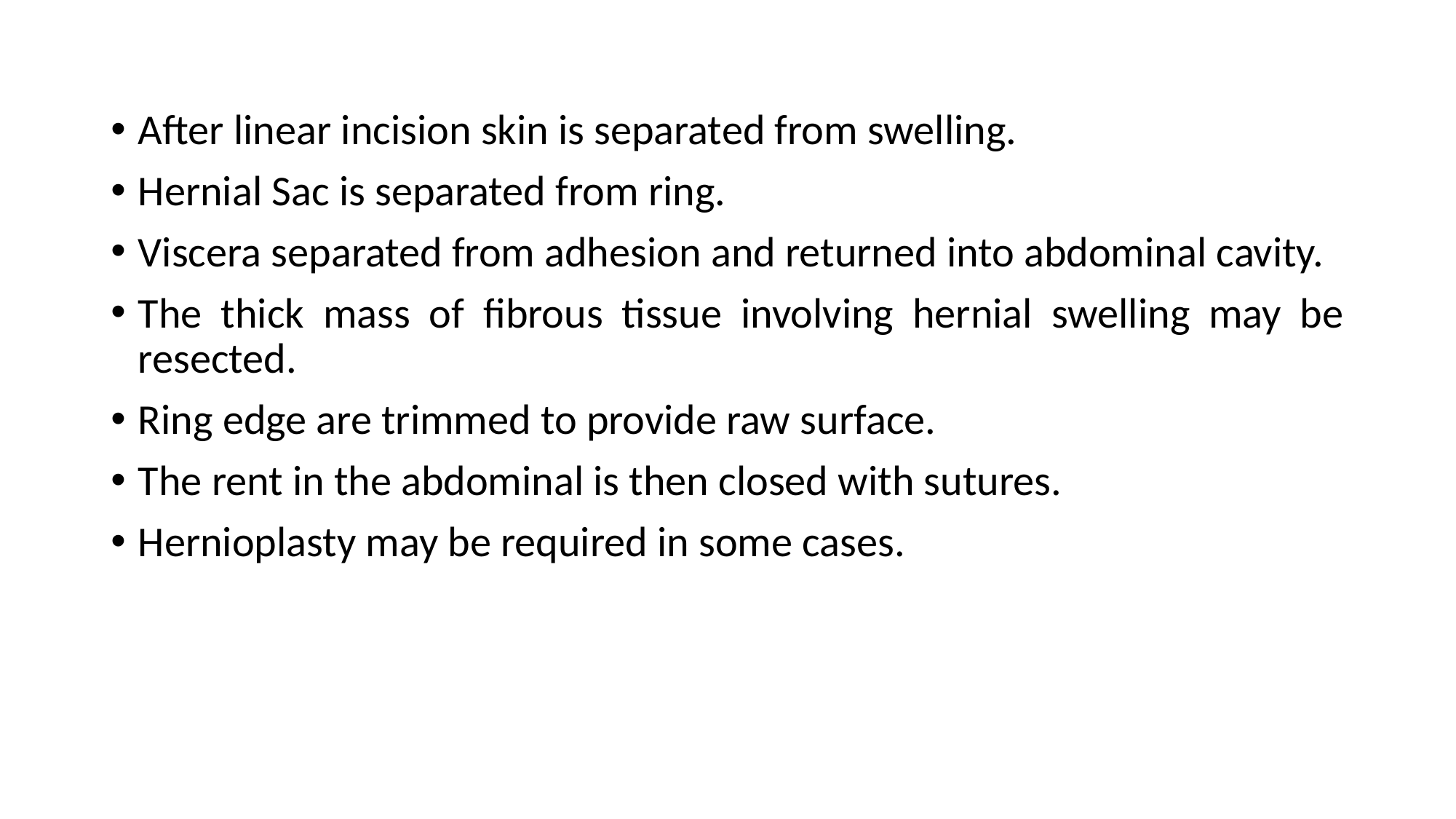

After linear incision skin is separated from swelling.
Hernial Sac is separated from ring.
Viscera separated from adhesion and returned into abdominal cavity.
The thick mass of fibrous tissue involving hernial swelling may be resected.
Ring edge are trimmed to provide raw surface.
The rent in the abdominal is then closed with sutures.
Hernioplasty may be required in some cases.